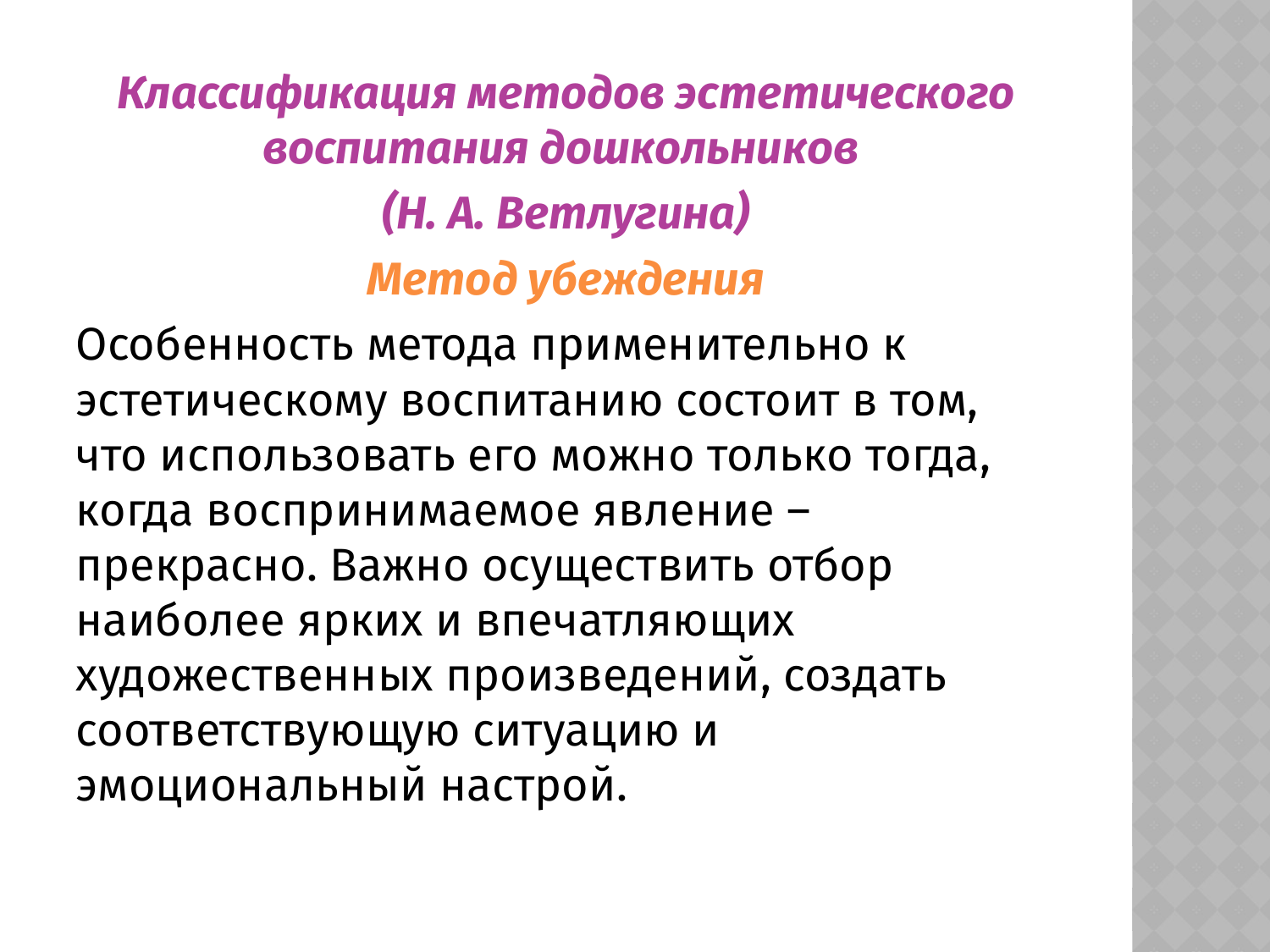

Классификация методов эстетического воспитания дошкольников
(Н. А. Ветлугина)
Метод убеждения
Особенность метода применительно к эстетическому воспитанию состоит в том, что использовать его можно только тогда, когда воспринимаемое явление – прекрасно. Важно осуществить отбор наиболее ярких и впечатляющих художественных произведений, создать соответствующую ситуацию и эмоциональный настрой.